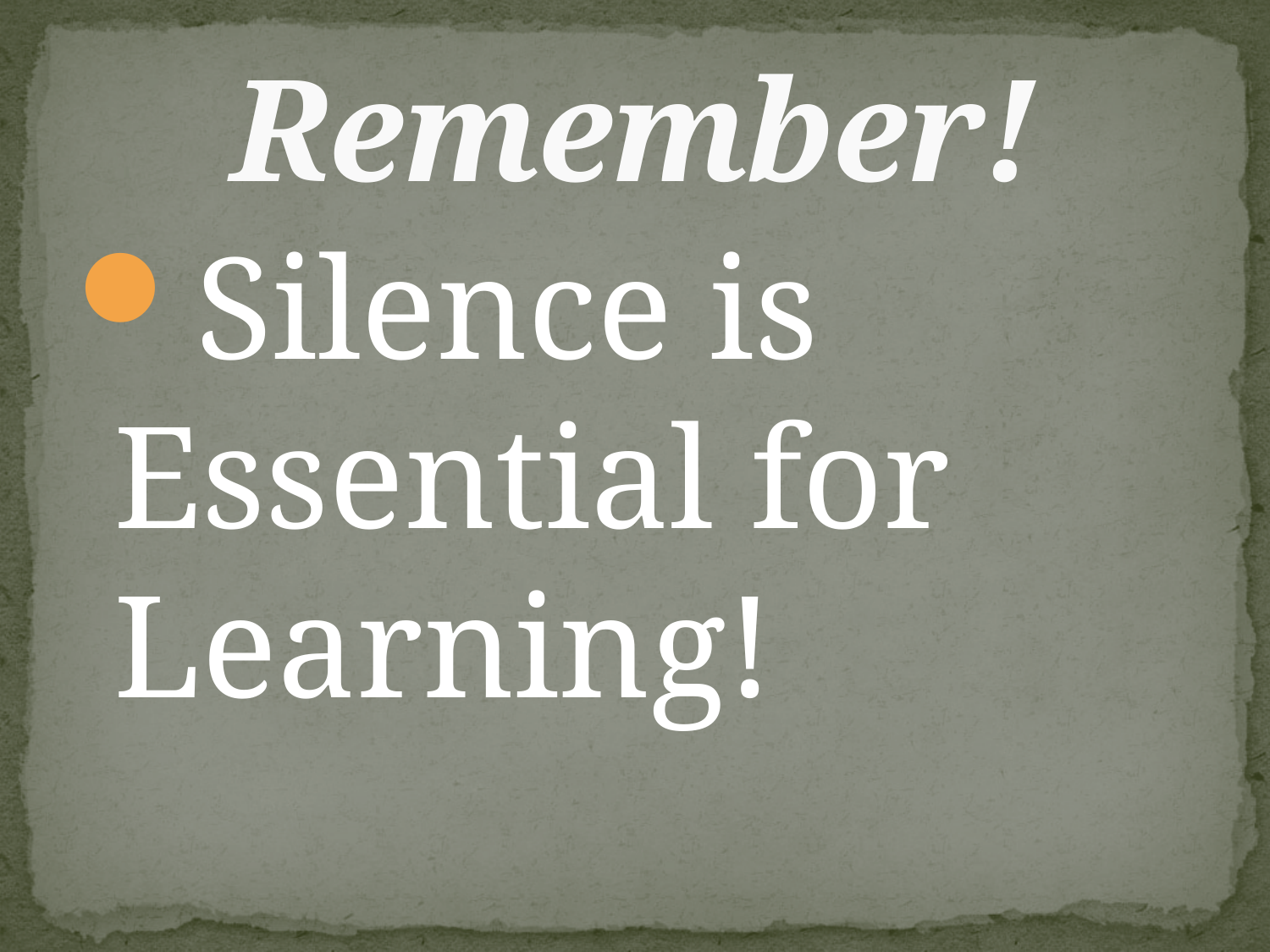

# Remember!
Silence is Essential for Learning!